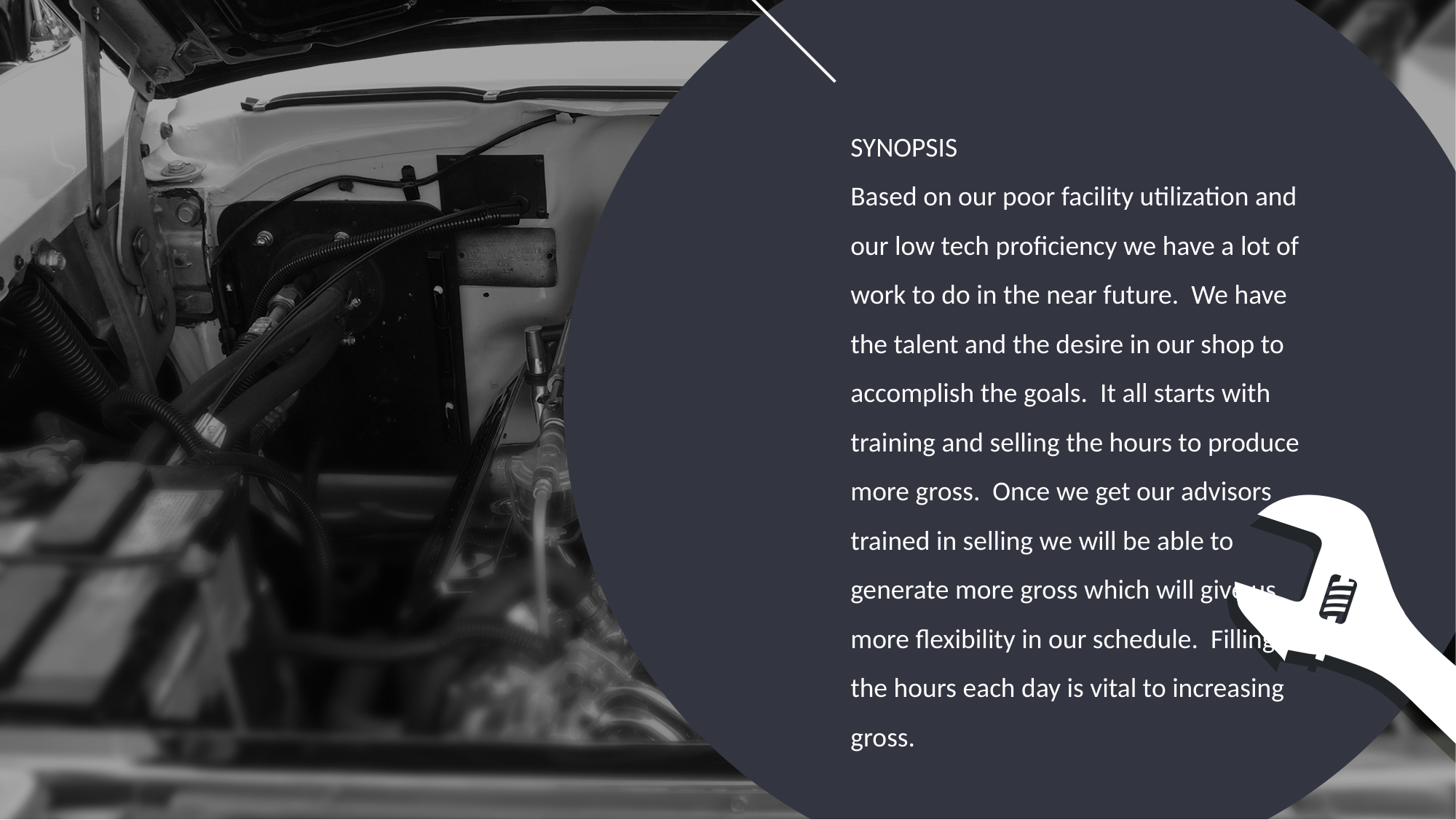

SYNOPSIS
Based on our poor facility utilization and our low tech proficiency we have a lot of work to do in the near future.  We have the talent and the desire in our shop to accomplish the goals.  It all starts with training and selling the hours to produce more gross.  Once we get our advisors trained in selling we will be able to generate more gross which will give us more flexibility in our schedule.  Filling the hours each day is vital to increasing gross.